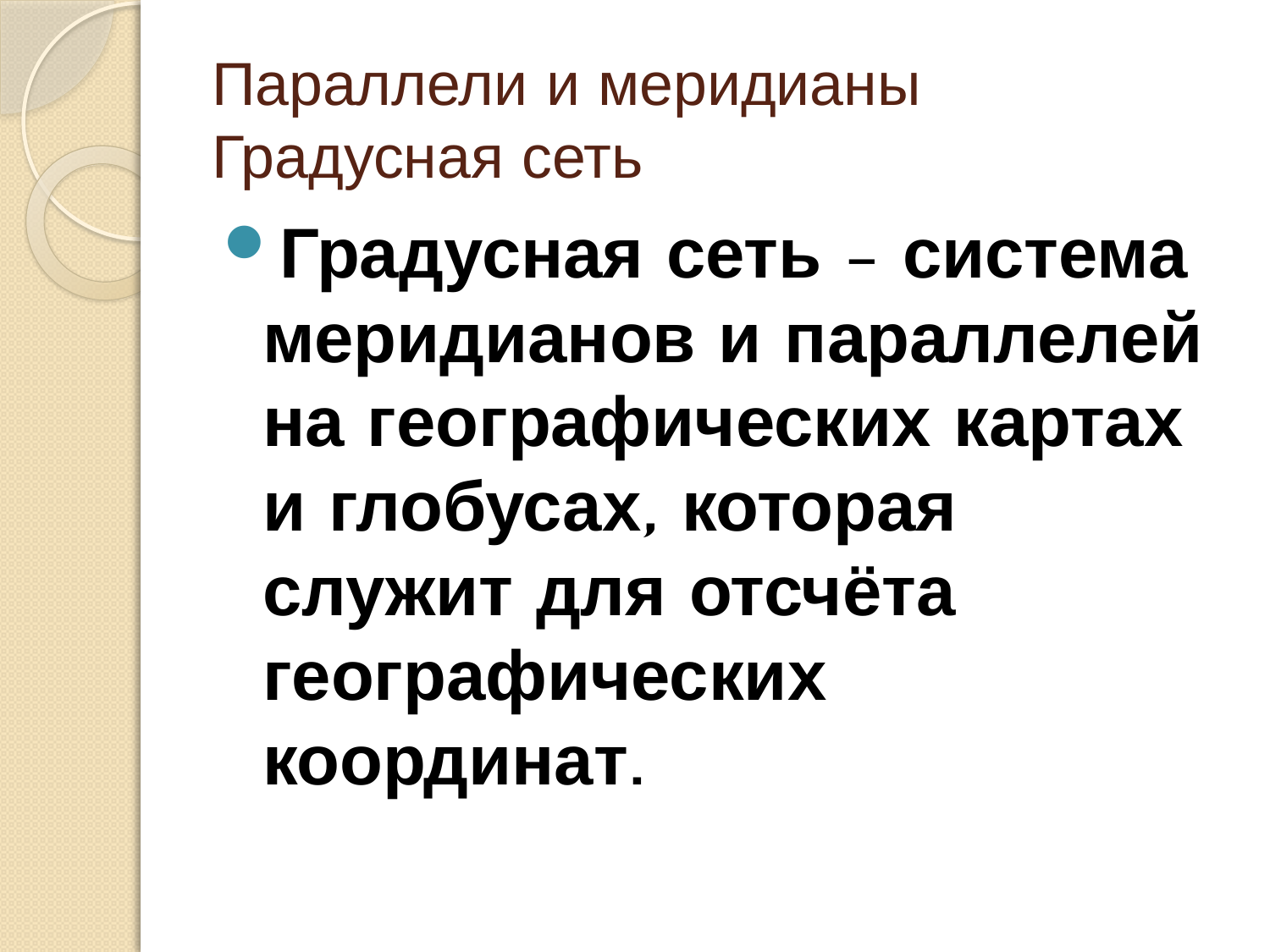

# Параллели и меридианы Градусная сеть
Градусная сеть – система меридианов и параллелей на географических картах и глобусах, которая служит для отсчёта географических координат.